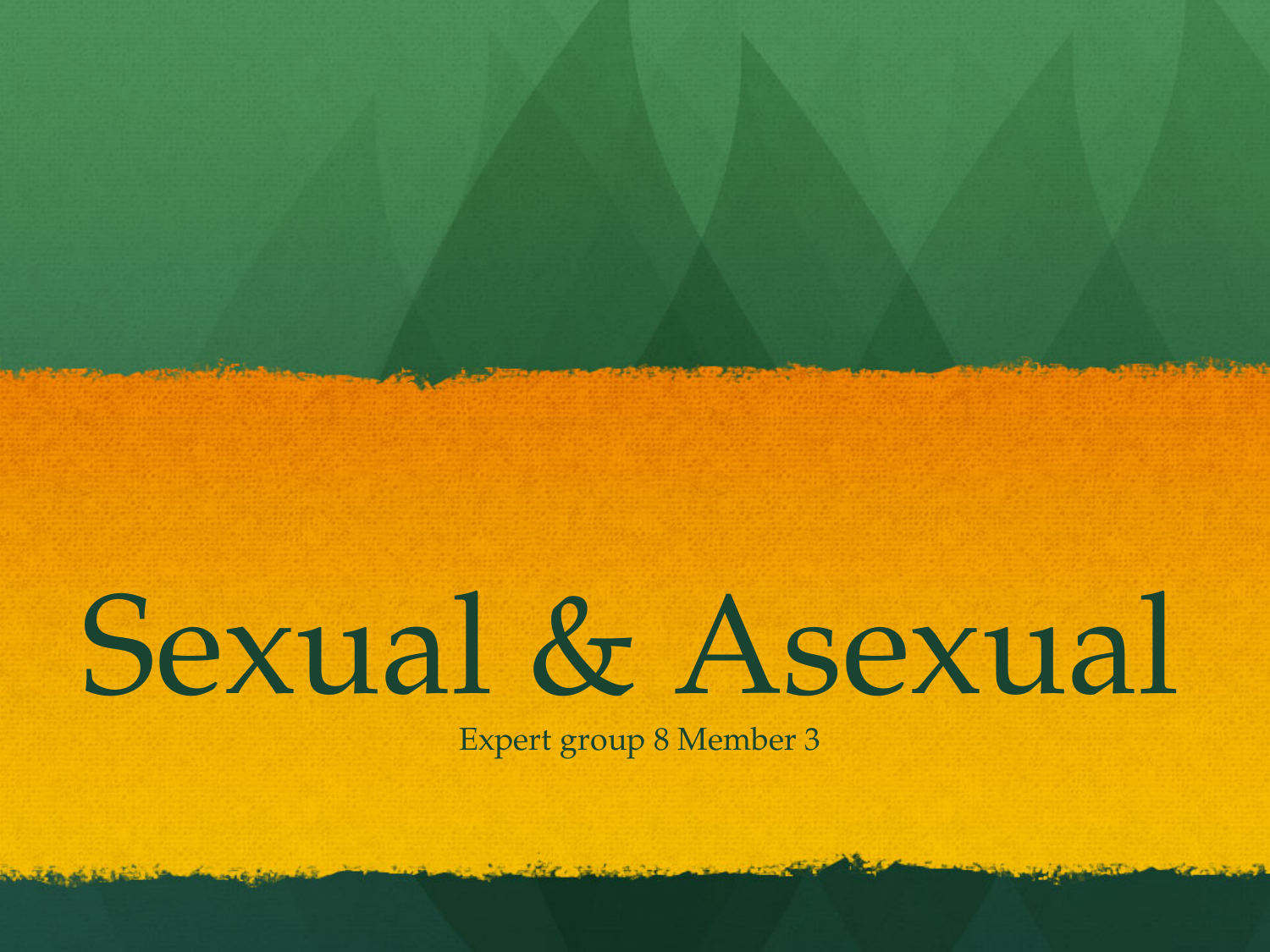

# Sexual & Asexual
Expert group 8 Member 3